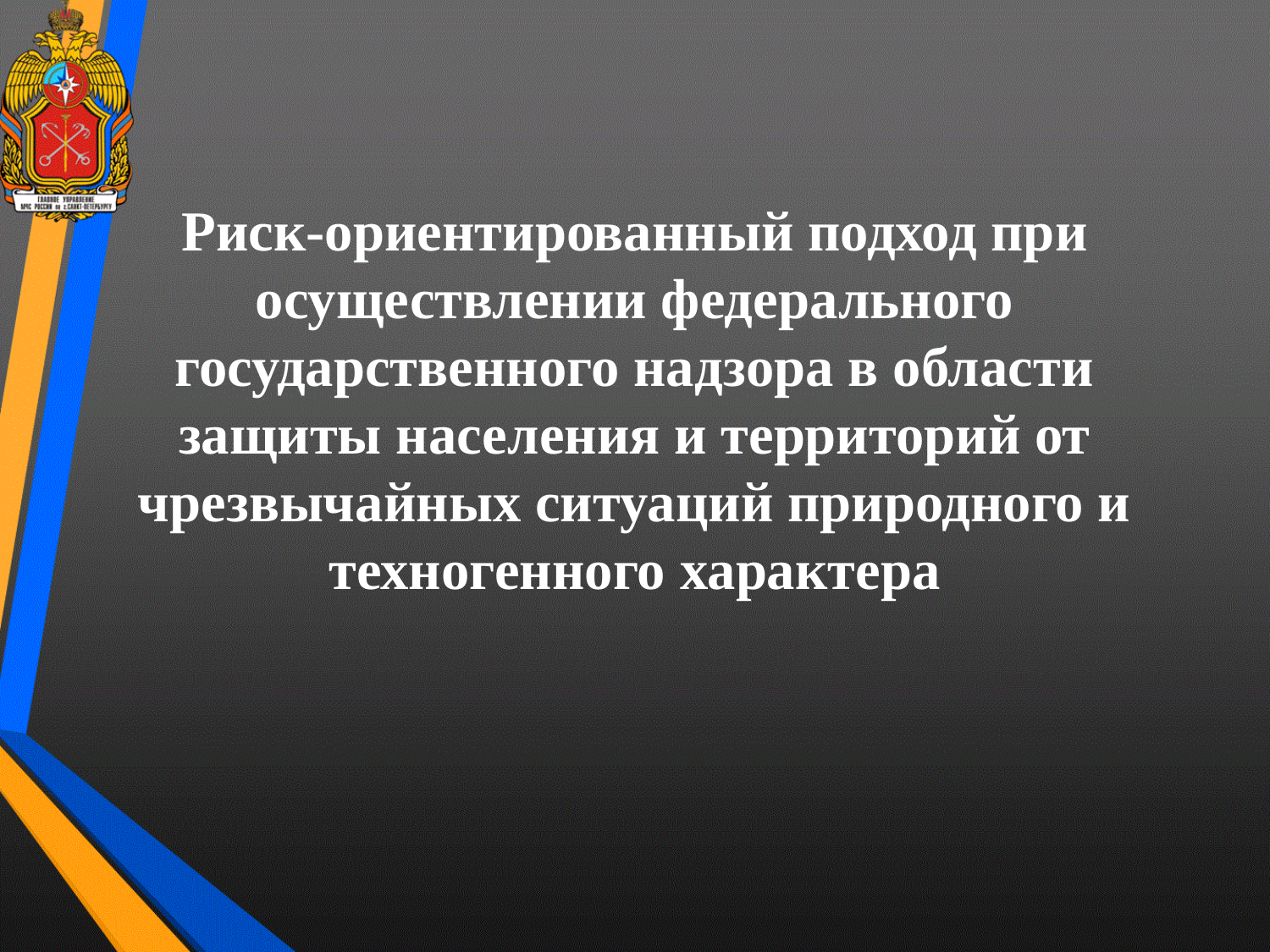

Риск-ориентированный подход при осуществлении федерального государственного надзора в области защиты населения и территорий от чрезвычайных ситуаций природного и техногенного характера